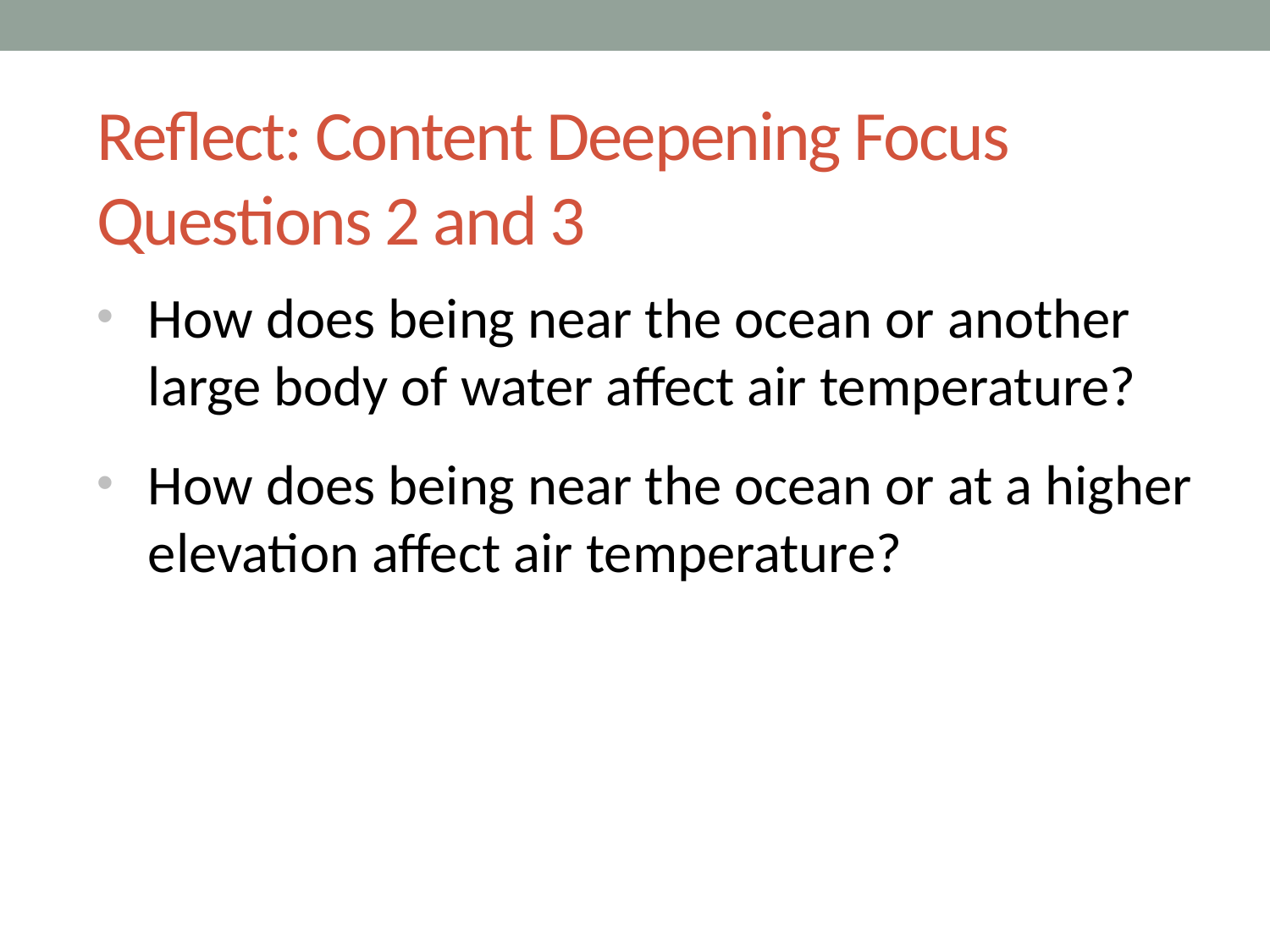

# Reflect: Content Deepening Focus Questions 2 and 3
How does being near the ocean or another large body of water affect air temperature?
How does being near the ocean or at a higher elevation affect air temperature?